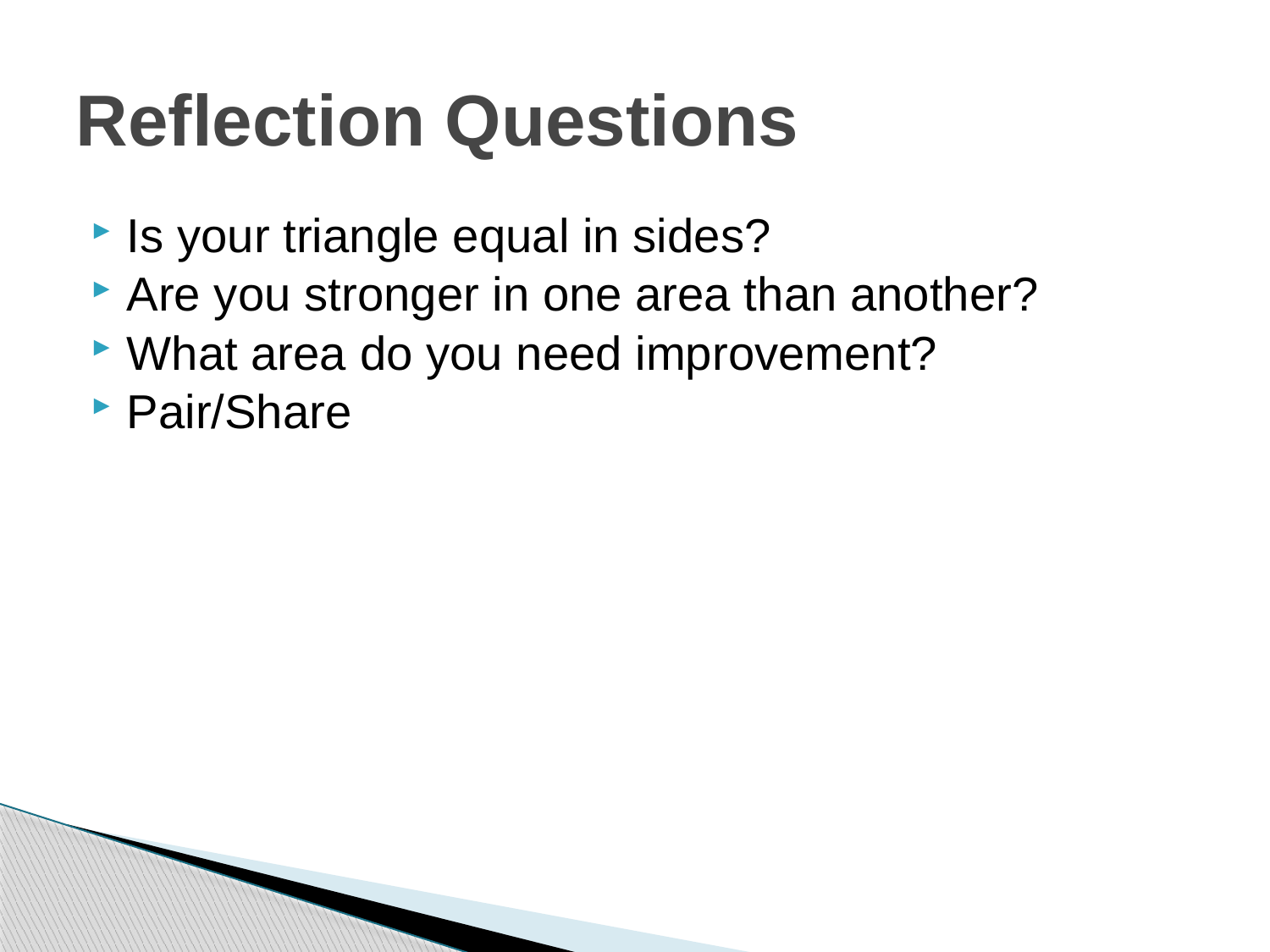

# Reflection Questions
Is your triangle equal in sides?
Are you stronger in one area than another?
What area do you need improvement?
Pair/Share